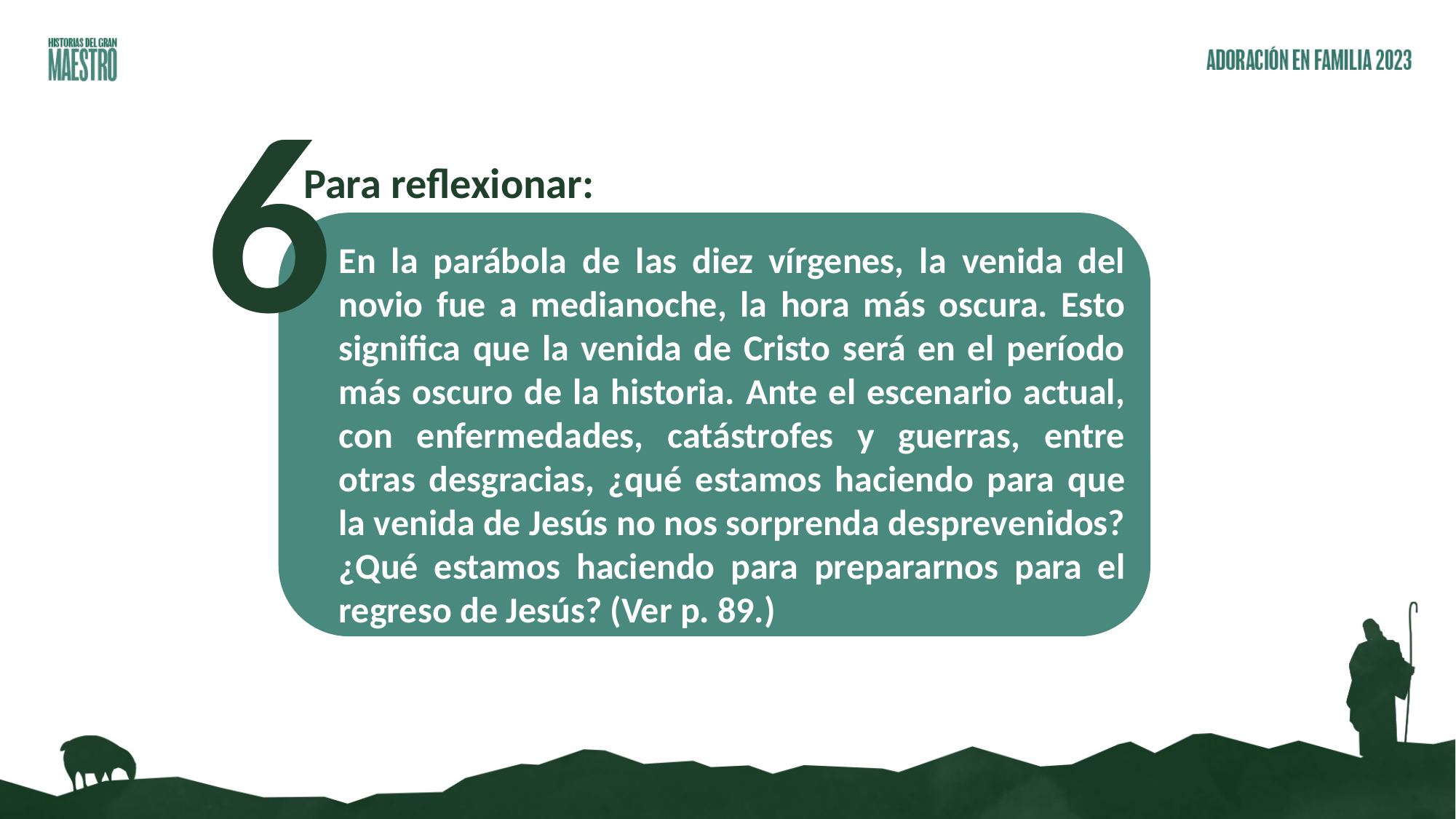

6
Para reflexionar:

En la parábola de las diez vírgenes, la venida del novio fue a medianoche, la hora más oscura. Esto significa que la venida de Cristo será en el período más oscuro de la historia. Ante el escenario actual, con enfermedades, catástrofes y guerras, entre otras desgracias, ¿qué estamos haciendo para que la venida de Jesús no nos sorprenda desprevenidos? ¿Qué estamos haciendo para prepararnos para el regreso de Jesús? (Ver p. 89.)